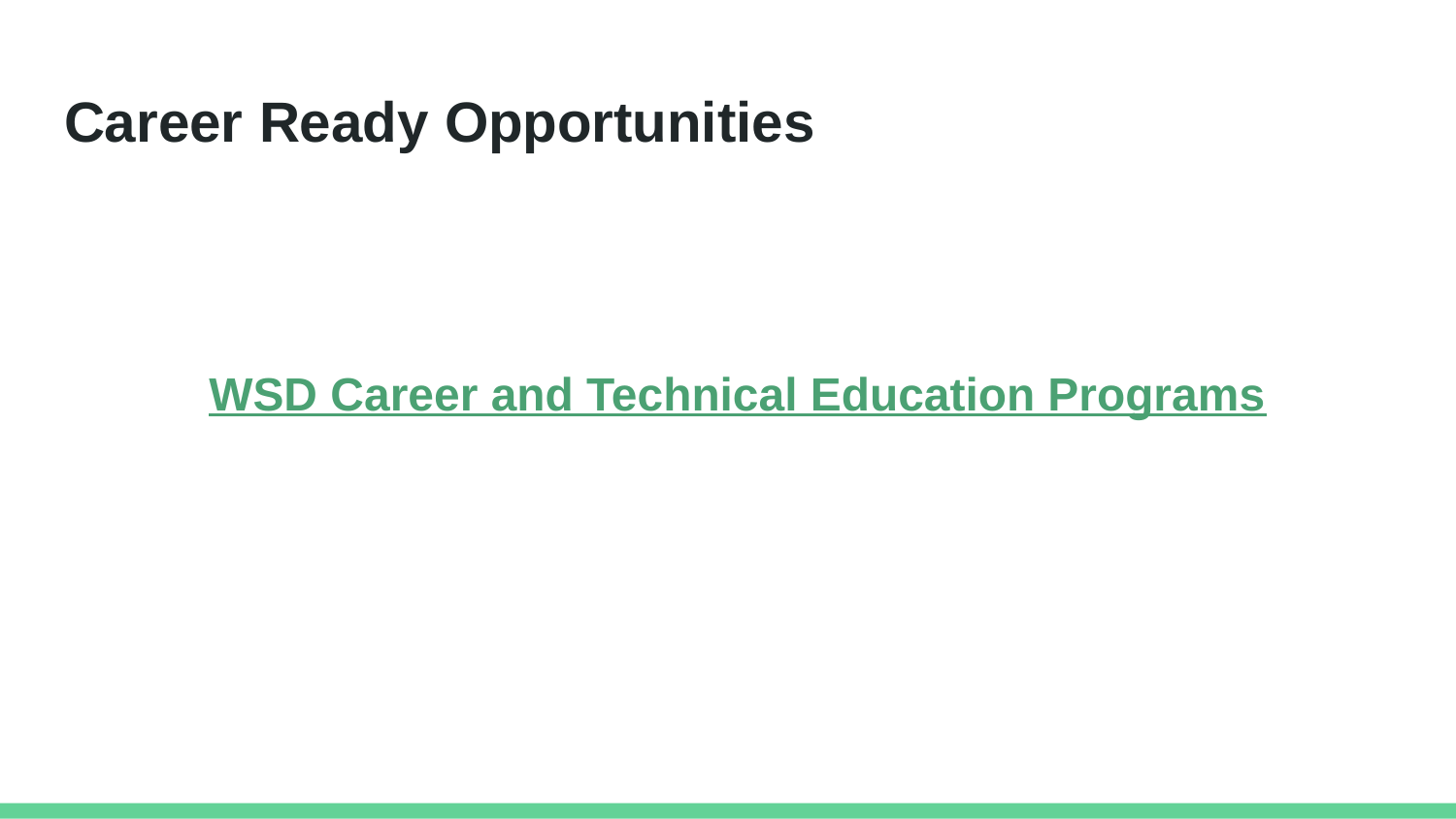

# Career Ready Opportunities

WSD Career and Technical Education Programs